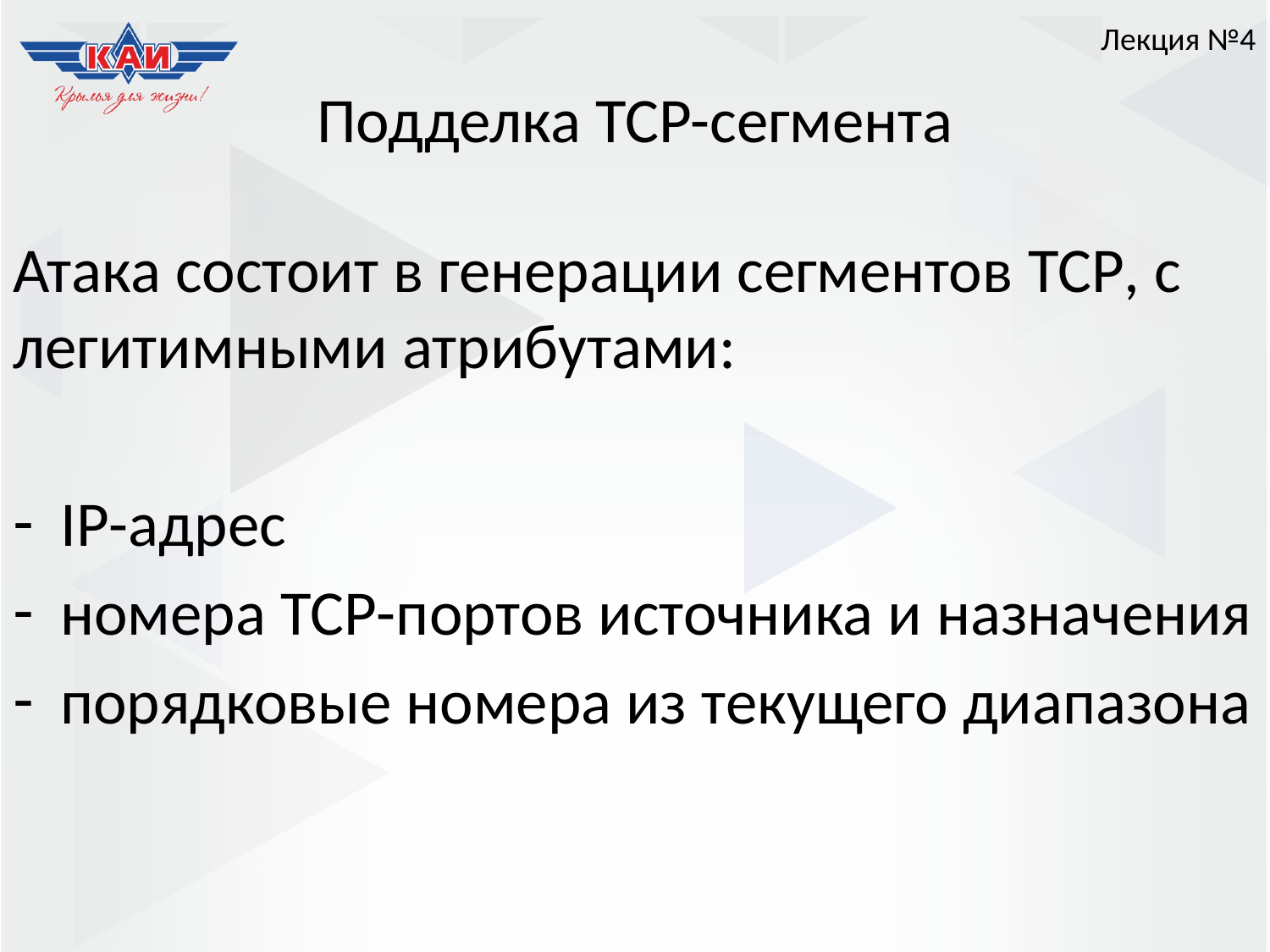

Лекция №4
# Подделка TCP-сегмента
Атака состоит в генерации сегментов TCP, с легитимными атрибутами:

IP-адрес
номера TCP-портов источника и назначения
порядковые номера из текущего диапазона